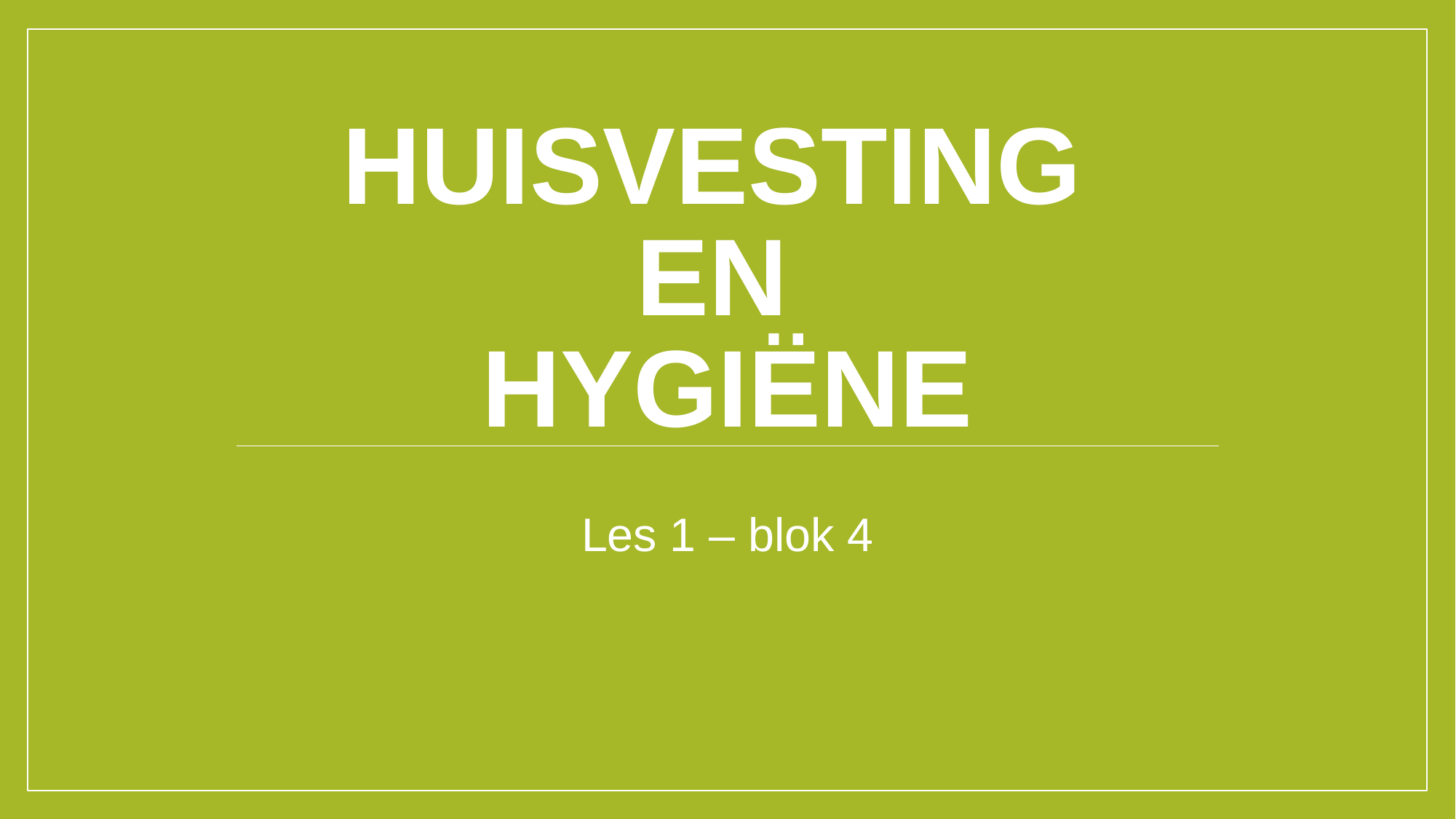

# Huisvesting en Hygiëne
Les 1 – blok 4